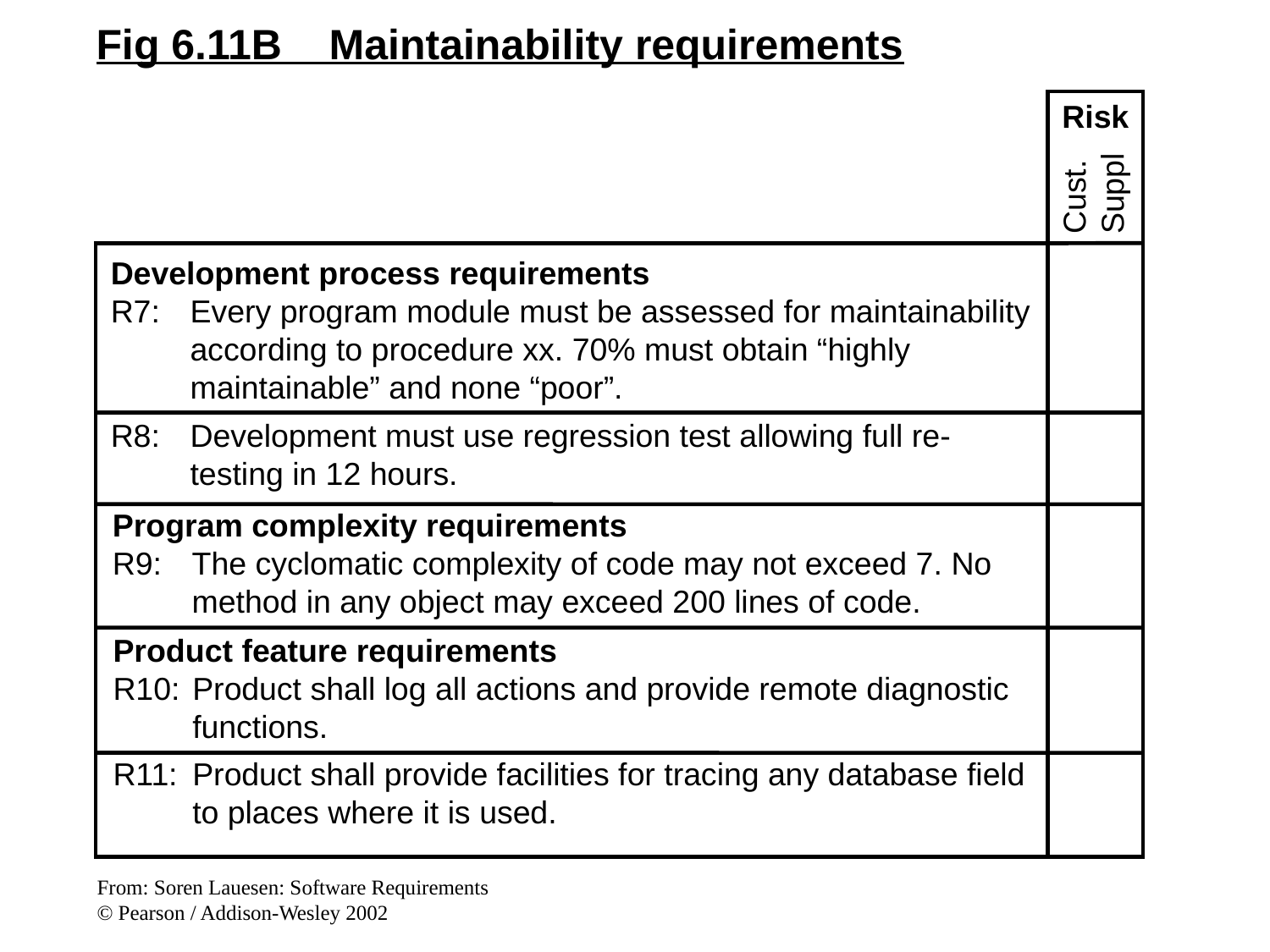

Fig 6.11B    Maintainability requirements
Risk
Cust.
Suppl

Development process requirements
R7:	Every program module must be assessed for maintainability according to procedure xx. 70% must obtain “highly maintainable” and none “poor”.
R8:	Development must use regression test allowing full re-testing in 12 hours.

Program complexity requirements
R9:	The cyclomatic complexity of code may not exceed 7. No method in any object may exceed 200 lines of code.

Product feature requirements
R10:	Product shall log all actions and provide remote diagnostic functions.
R11:	Product shall provide facilities for tracing any database field to places where it is used.

From: Soren Lauesen: Software Requirements
© Pearson / Addison-Wesley 2002